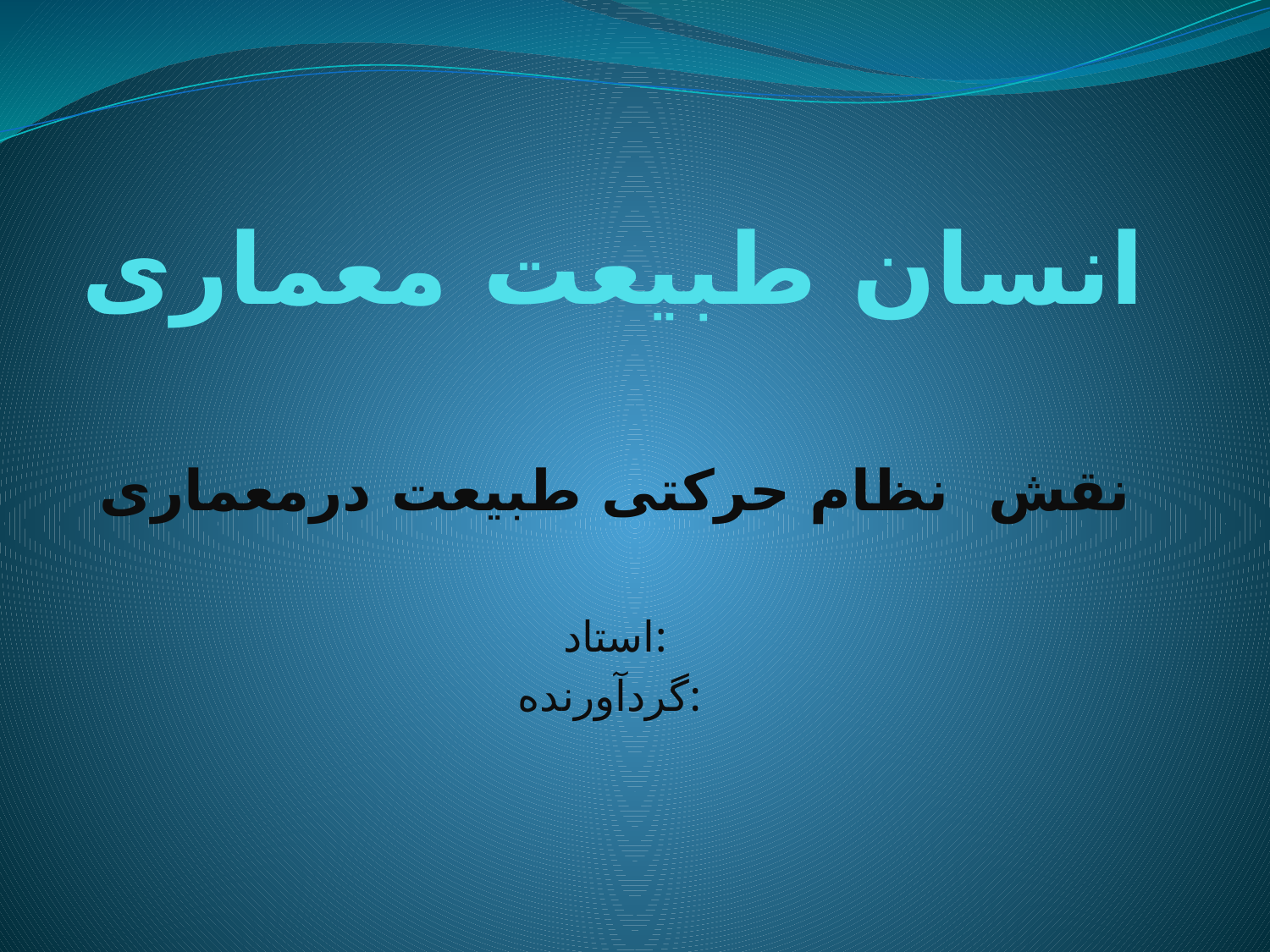

# انسان طبیعت معماری
نقش  نظام حرکتی طبیعت درمعماری

استاد:
گردآورنده: